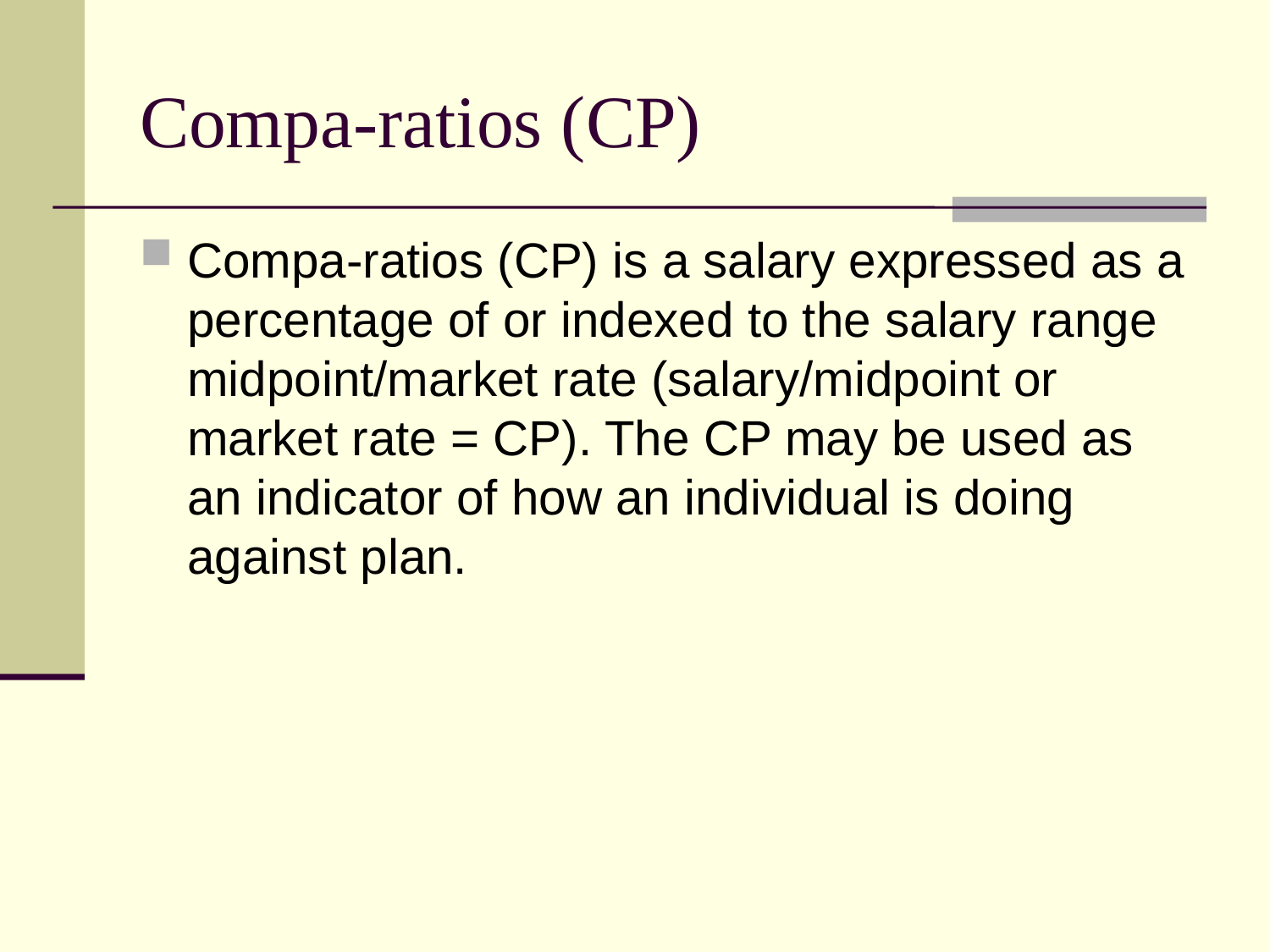

# Compa-ratios (CP)
Compa-ratios (CP) is a salary expressed as a percentage of or indexed to the salary range midpoint/market rate (salary/midpoint or market rate = CP). The CP may be used as an indicator of how an individual is doing against plan.